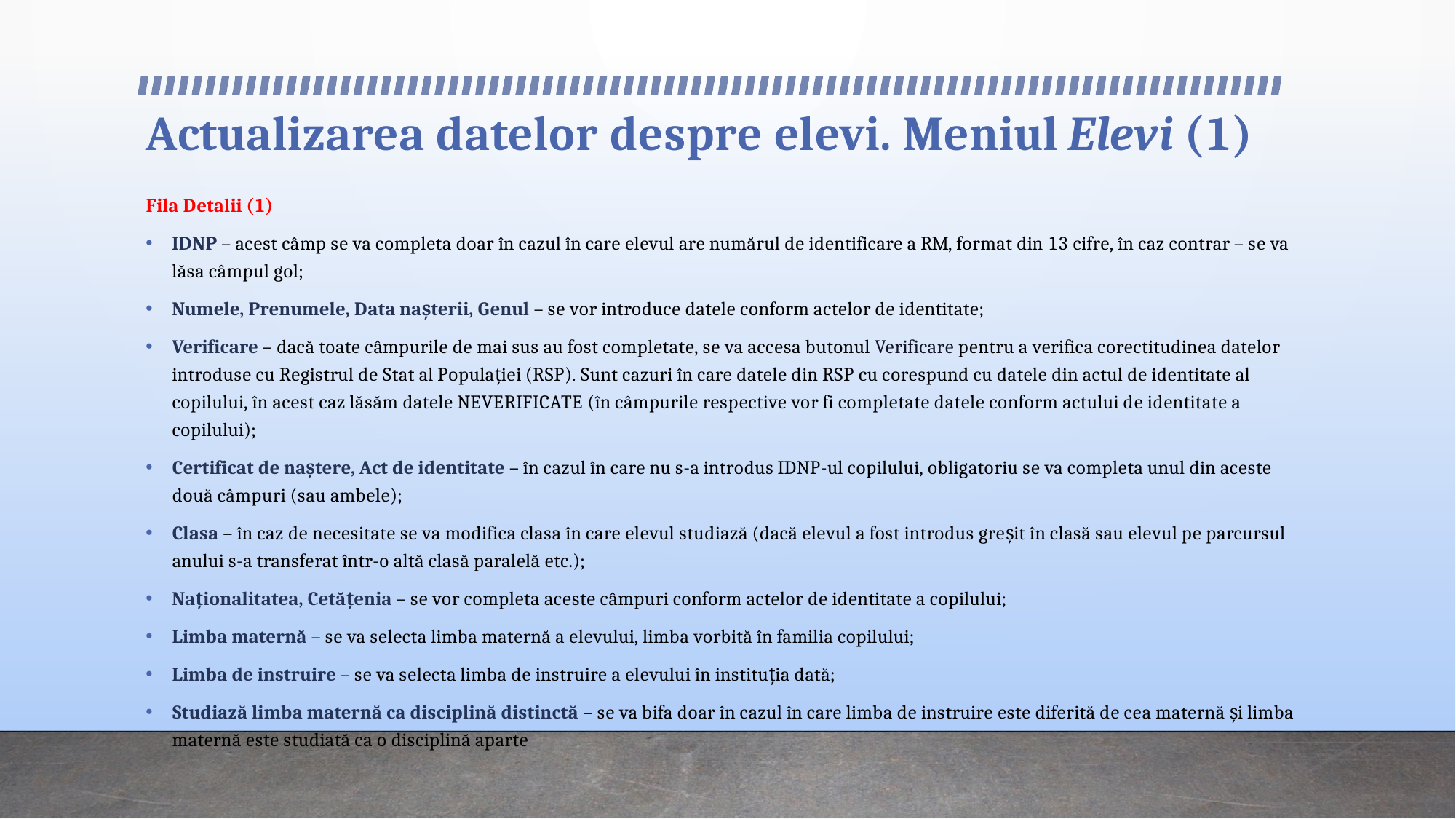

# Actualizarea datelor despre elevi. Meniul Elevi (1)
Fila Detalii (1)
IDNP – acest câmp se va completa doar în cazul în care elevul are numărul de identificare a RM, format din 13 cifre, în caz contrar – se va lăsa câmpul gol;
Numele, Prenumele, Data nașterii, Genul – se vor introduce datele conform actelor de identitate;
Verificare – dacă toate câmpurile de mai sus au fost completate, se va accesa butonul Verificare pentru a verifica corectitudinea datelor introduse cu Registrul de Stat al Populației (RSP). Sunt cazuri în care datele din RSP cu corespund cu datele din actul de identitate al copilului, în acest caz lăsăm datele NEVERIFICATE (în câmpurile respective vor fi completate datele conform actului de identitate a copilului);
Certificat de naștere, Act de identitate – în cazul în care nu s-a introdus IDNP-ul copilului, obligatoriu se va completa unul din aceste două câmpuri (sau ambele);
Clasa – în caz de necesitate se va modifica clasa în care elevul studiază (dacă elevul a fost introdus greșit în clasă sau elevul pe parcursul anului s-a transferat într-o altă clasă paralelă etc.);
Naționalitatea, Cetățenia – se vor completa aceste câmpuri conform actelor de identitate a copilului;
Limba maternă – se va selecta limba maternă a elevului, limba vorbită în familia copilului;
Limba de instruire – se va selecta limba de instruire a elevului în instituția dată;
Studiază limba maternă ca disciplină distinctă – se va bifa doar în cazul în care limba de instruire este diferită de cea maternă și limba maternă este studiată ca o disciplină aparte